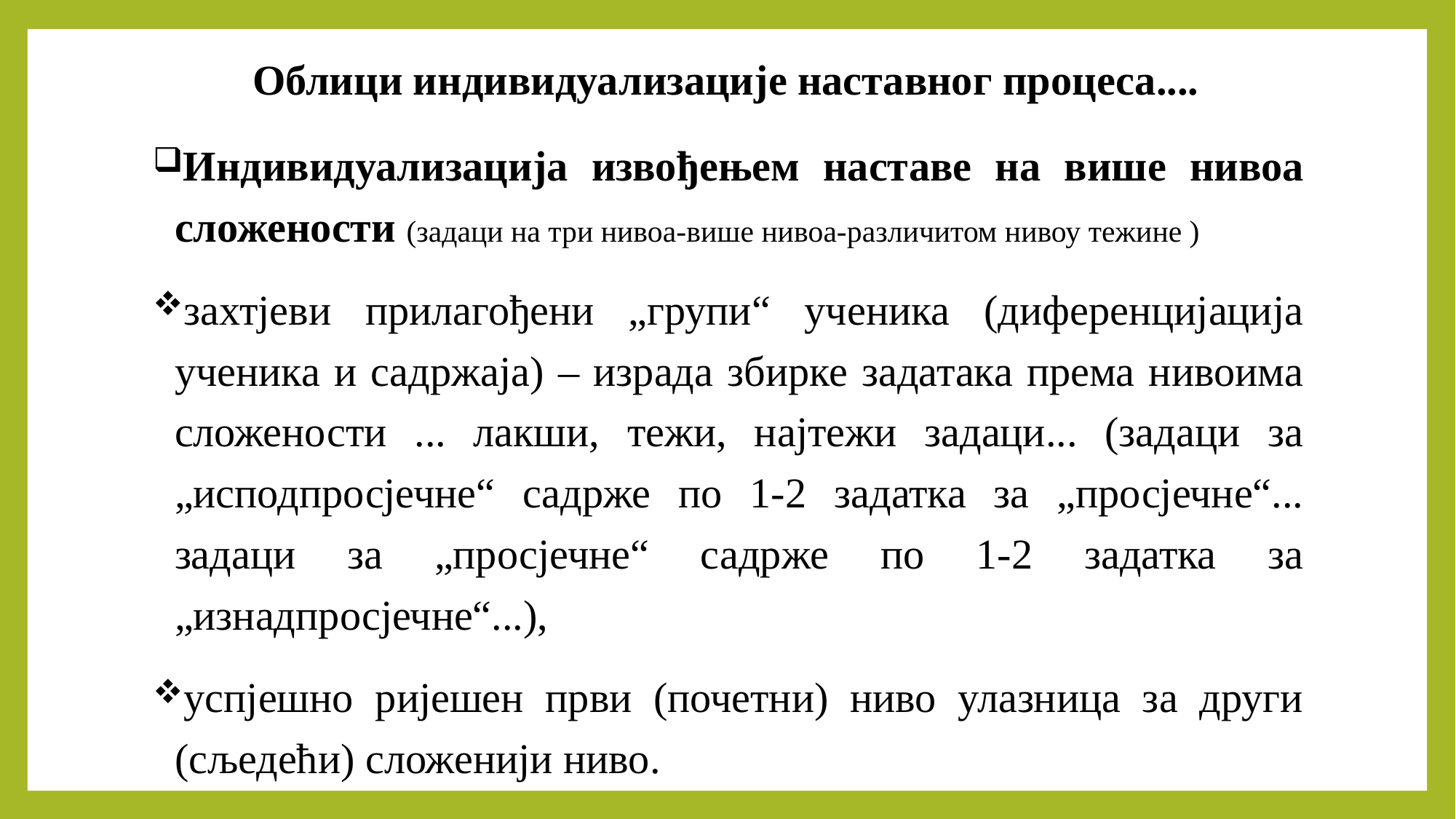

# Облици индивидуализације наставног процеса....
Индивидуализација извођењем наставе на више нивоа сложености (задаци на три нивоа-више нивоа-различитом нивоу тежине )
захтјеви прилагођени „групи“ ученика (диференцијација ученика и садржаја) – израда збирке задатака према нивоима сложености ... лакши, тежи, најтежи задаци... (задаци за „исподпросјечне“ садрже по 1-2 задатка за „просјечне“... задаци за „просјечне“ садрже по 1-2 задатка за „изнадпросјечне“...),
успјешно ријешен први (почетни) ниво улазница за други (сљедећи) сложенији ниво.